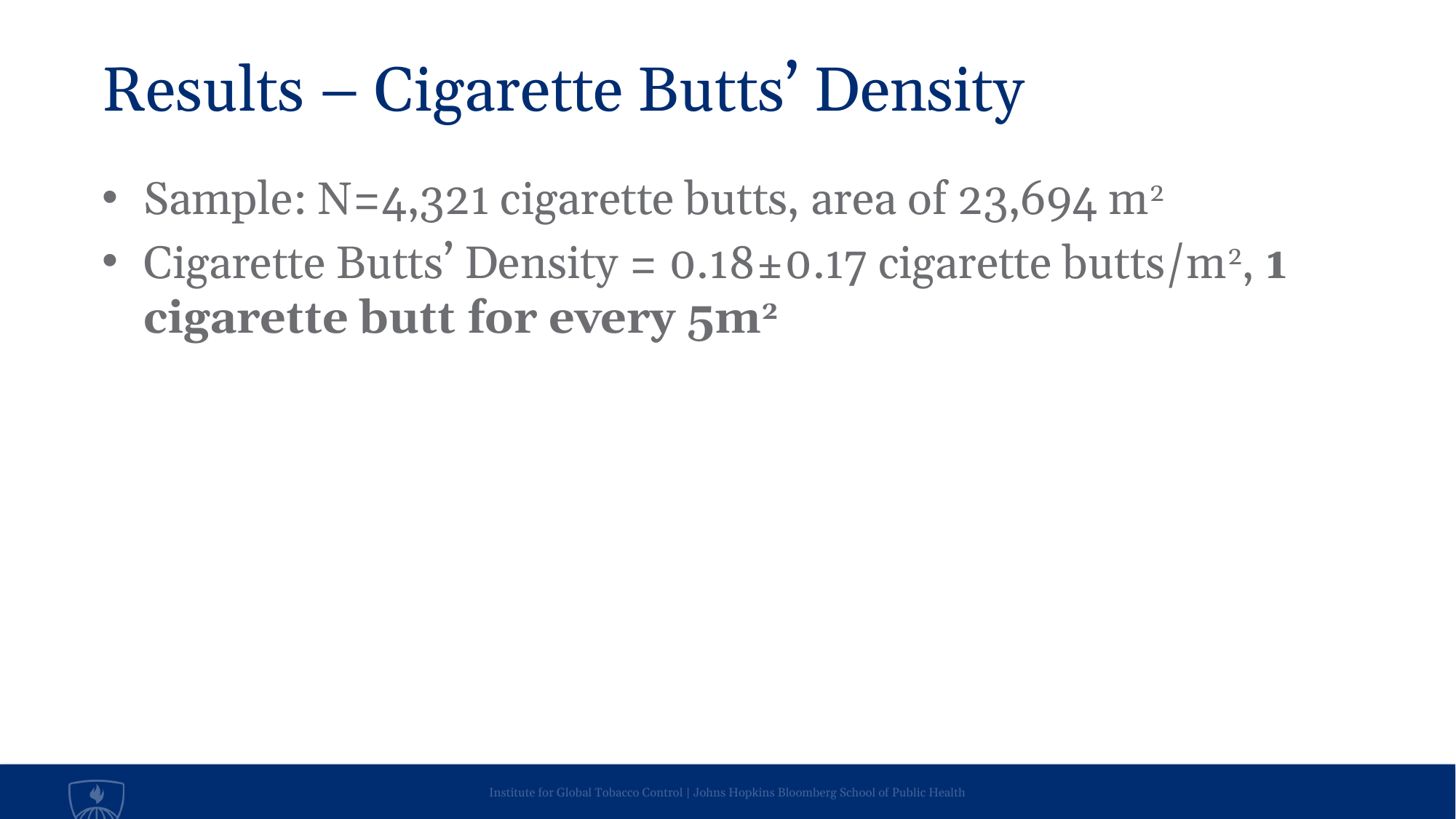

Results – Cigarette Butts’ Density
Sample: N=4,321 cigarette butts, area of 23,694 m2
Cigarette Butts’ Density = 0.18±0.17 cigarette butts/m2, 1 cigarette butt for every 5m2
Institute for Global Tobacco Control | Johns Hopkins Bloomberg School of Public Health